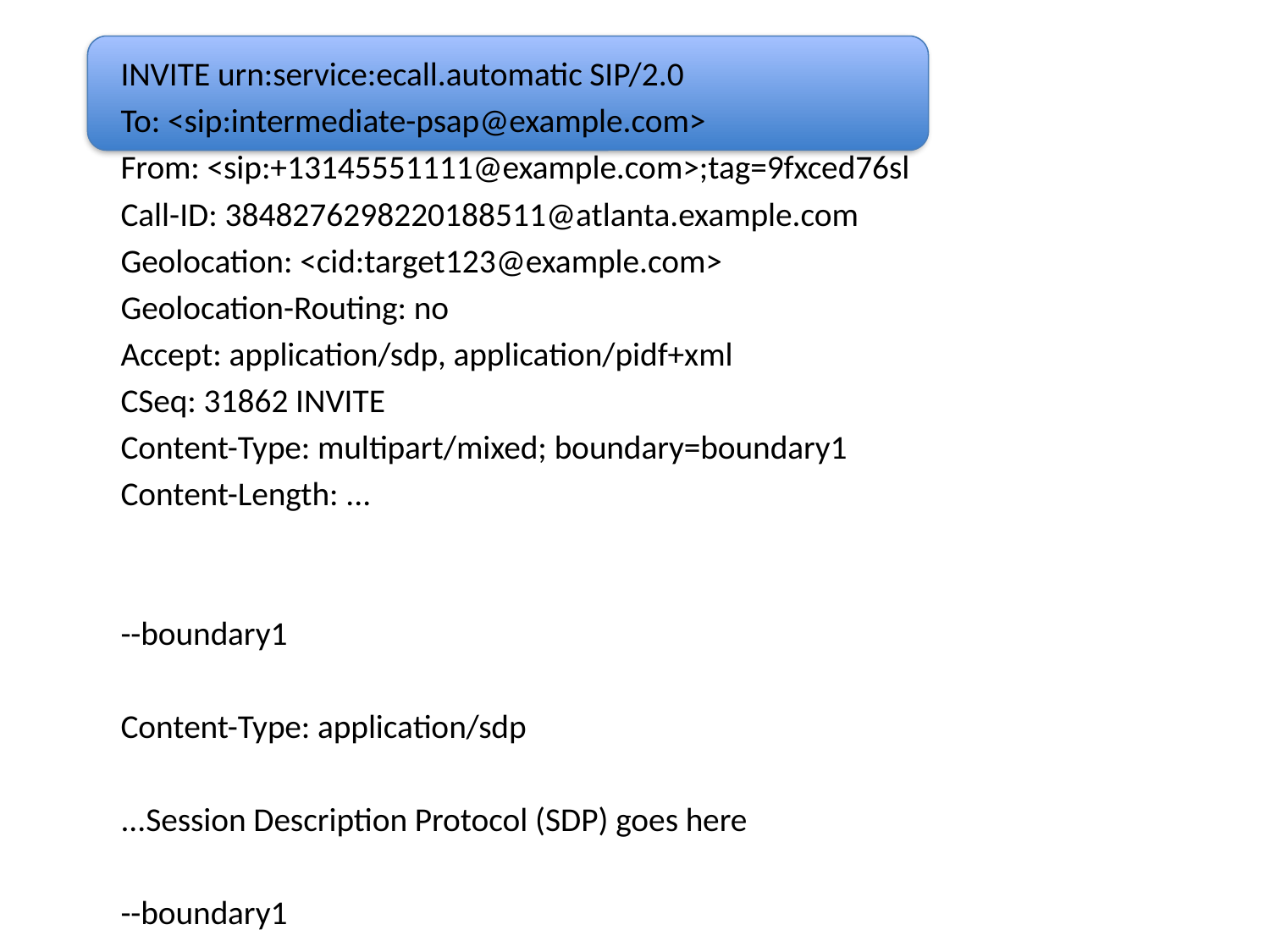

INVITE urn:service:ecall.automatic SIP/2.0
      To: <sip:intermediate-psap@example.com>
      From: <sip:+13145551111@example.com>;tag=9fxced76sl
      Call-ID: 3848276298220188511@atlanta.example.com
      Geolocation: <cid:target123@example.com>
      Geolocation-Routing: no
      Accept: application/sdp, application/pidf+xml
      CSeq: 31862 INVITE
      Content-Type: multipart/mixed; boundary=boundary1
      Content-Length: ...

      --boundary1

      Content-Type: application/sdp

      ...Session Description Protocol (SDP) goes here

      --boundary1